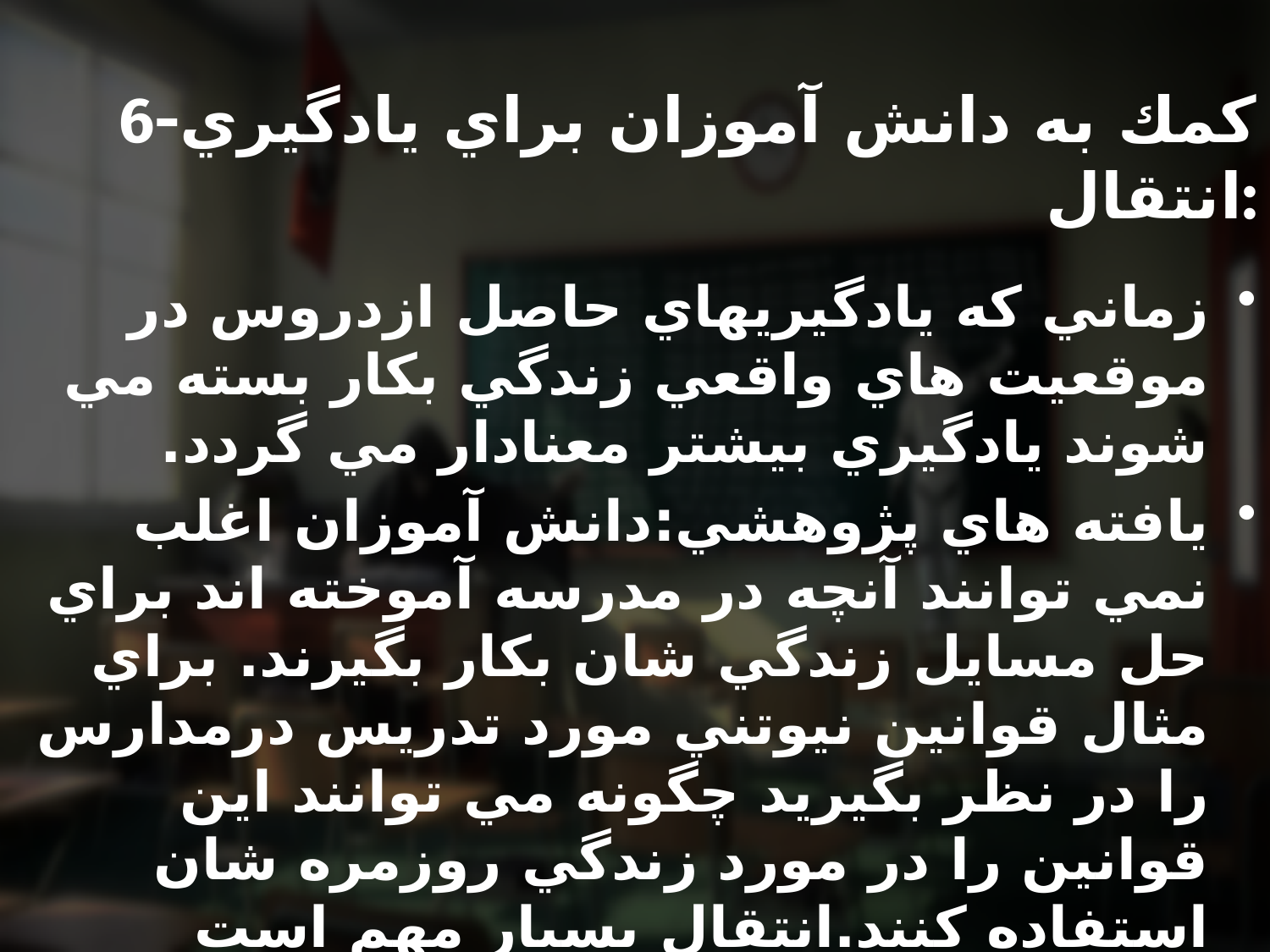

# 6-كمك به دانش آموزان براي يادگيري انتقال:
زماني كه يادگيريهاي حاصل ازدروس در موقعيت هاي واقعي زندگي بكار بسته مي شوند يادگيري بيشتر معنادار مي گردد.
يافته هاي پژوهشي:دانش آموزان اغلب نمي توانند آنچه در مدرسه آموخته اند براي حل مسايل زندگي شان بكار بگيرند. براي مثال قوانين نيوتني مورد تدريس درمدارس را در نظر بگيريد چگونه مي توانند اين قوانين را در مورد زندگي روزمره شان استفاده كنند.انتقال بسيار مهم است